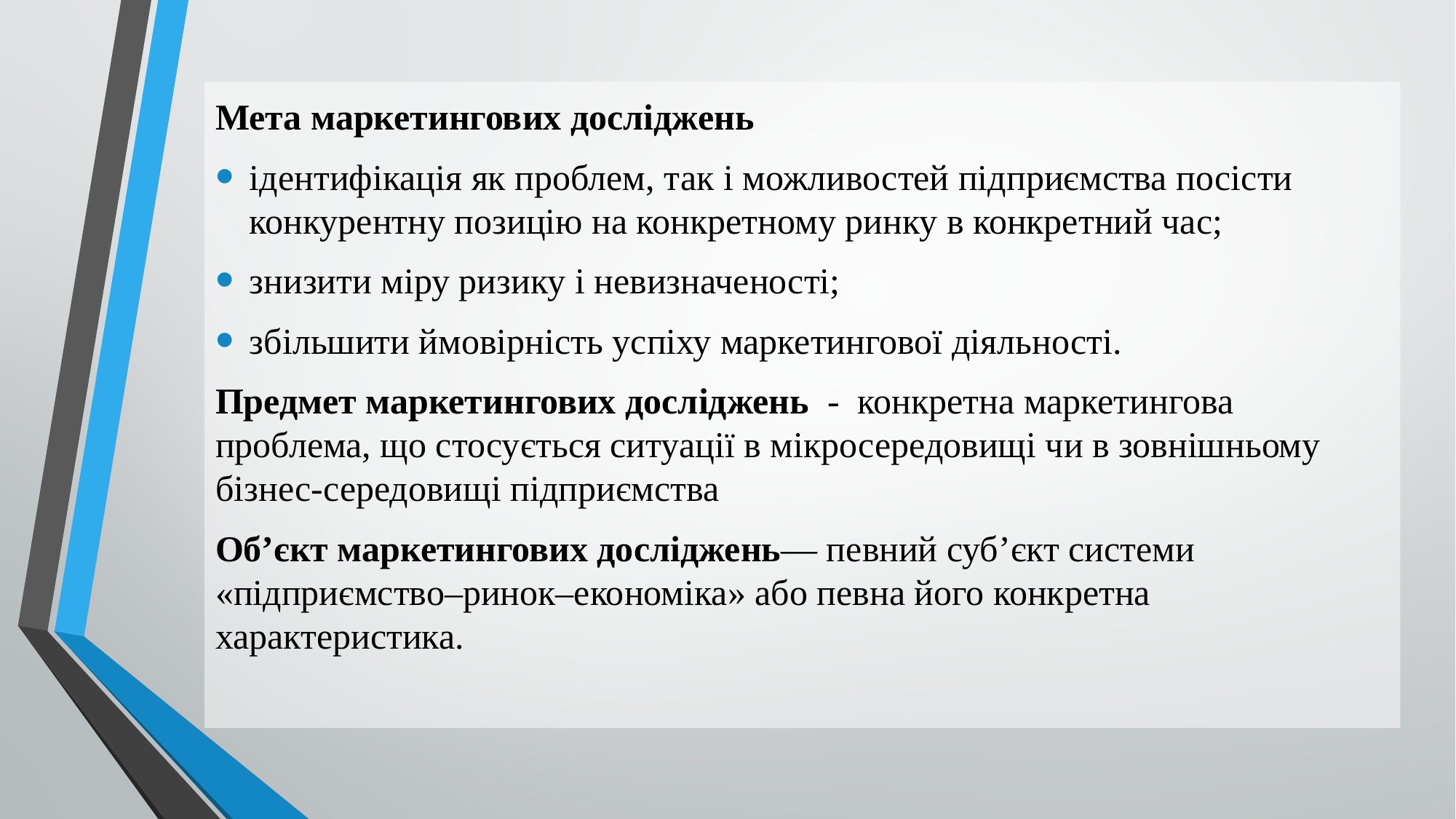

Мета маркетингових досліджень
ідентифікація як проблем, так і можливостей підприємства посісти конкурентну позицію на конкретному ринку в конкретний час;
знизити міру ризику і невизначеності;
збільшити ймовірність успіху маркетингової діяльності.
Предмет маркетингових досліджень  -  конкретна маркетингова проблема, що стосується ситуації в мікросередовищі чи в зовнішньому бізнес-середовищі підприємства
Об’єкт маркетингових досліджень— певний суб’єкт системи «підприємство–ринок–економіка» або певна його конкретна характеристика.